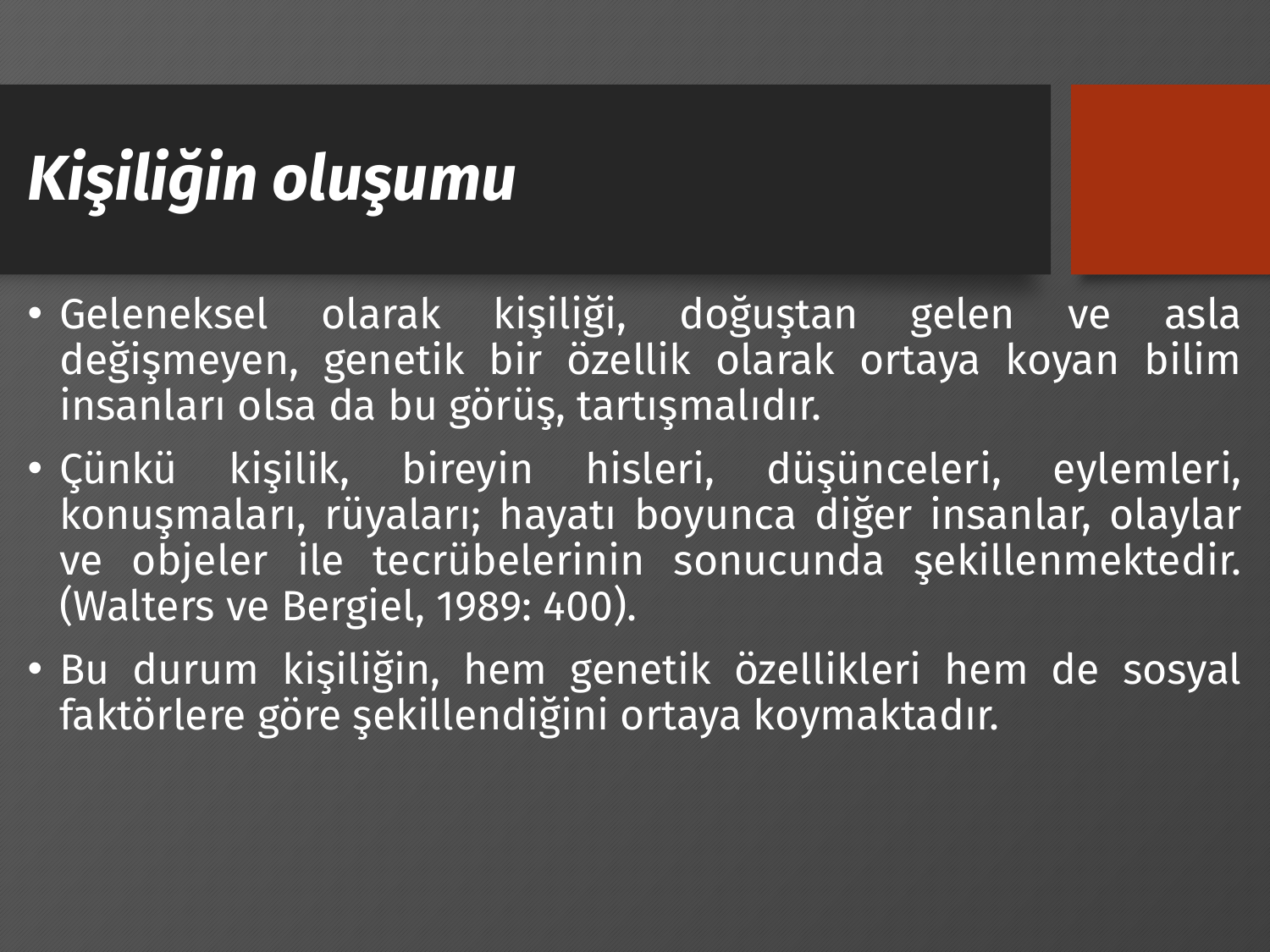

# Kişiliğin oluşumu
Geleneksel olarak kişiliği, doğuştan gelen ve asla değişmeyen, genetik bir özellik olarak ortaya koyan bilim insanları olsa da bu görüş, tartışmalıdır.
Çünkü kişilik, bireyin hisleri, düşünceleri, eylemleri, konuşmaları, rüyaları; hayatı boyunca diğer insanlar, olaylar ve objeler ile tecrübelerinin sonucunda şekillenmektedir. (Walters ve Bergiel, 1989: 400).
Bu durum kişiliğin, hem genetik özellikleri hem de sosyal faktörlere göre şekillendiğini ortaya koymaktadır.